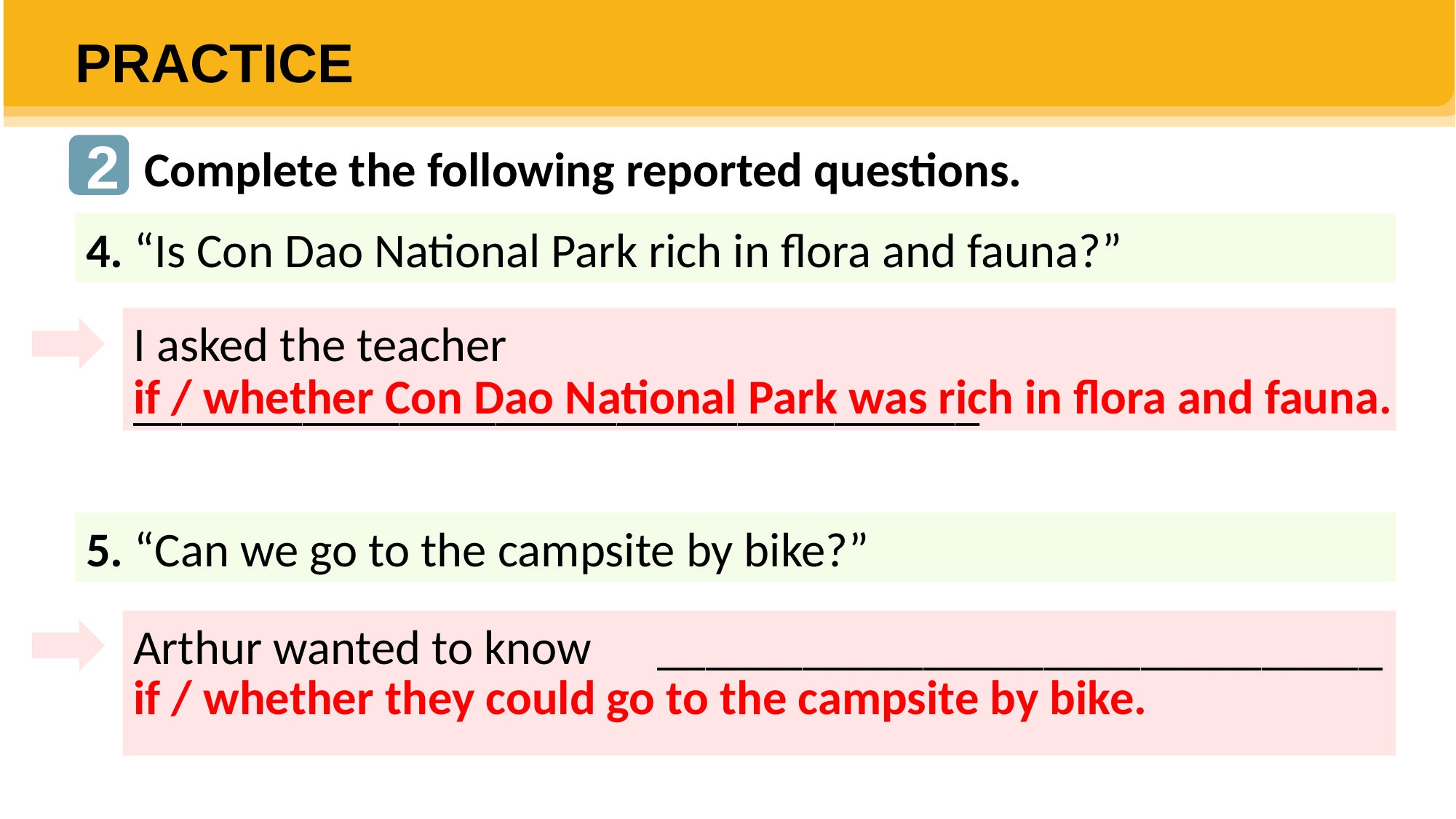

PRACTICE
2
Complete the following reported questions.

4. “Is Con Dao National Park rich in flora and fauna?”
I asked the teacher   ___________________________________

if / whether Con Dao National Park was rich in flora and fauna.
5. “Can we go to the campsite by bike?”
Arthur wanted to know      ______________________________

if / whether they could go to the campsite by bike.